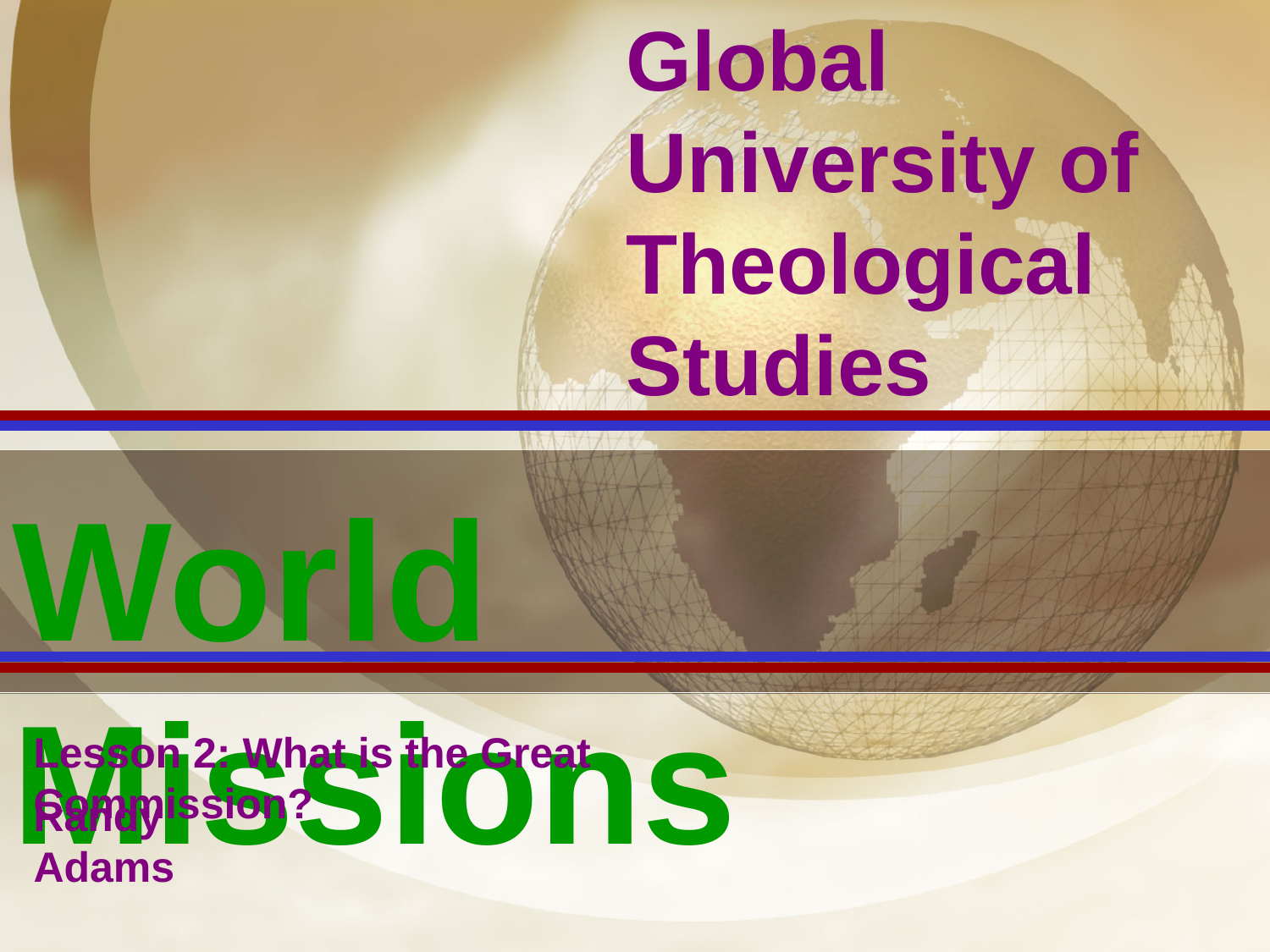

Global University of Theological Studies
World Missions
Lesson 2: What is the Great Commission?
Randy Adams